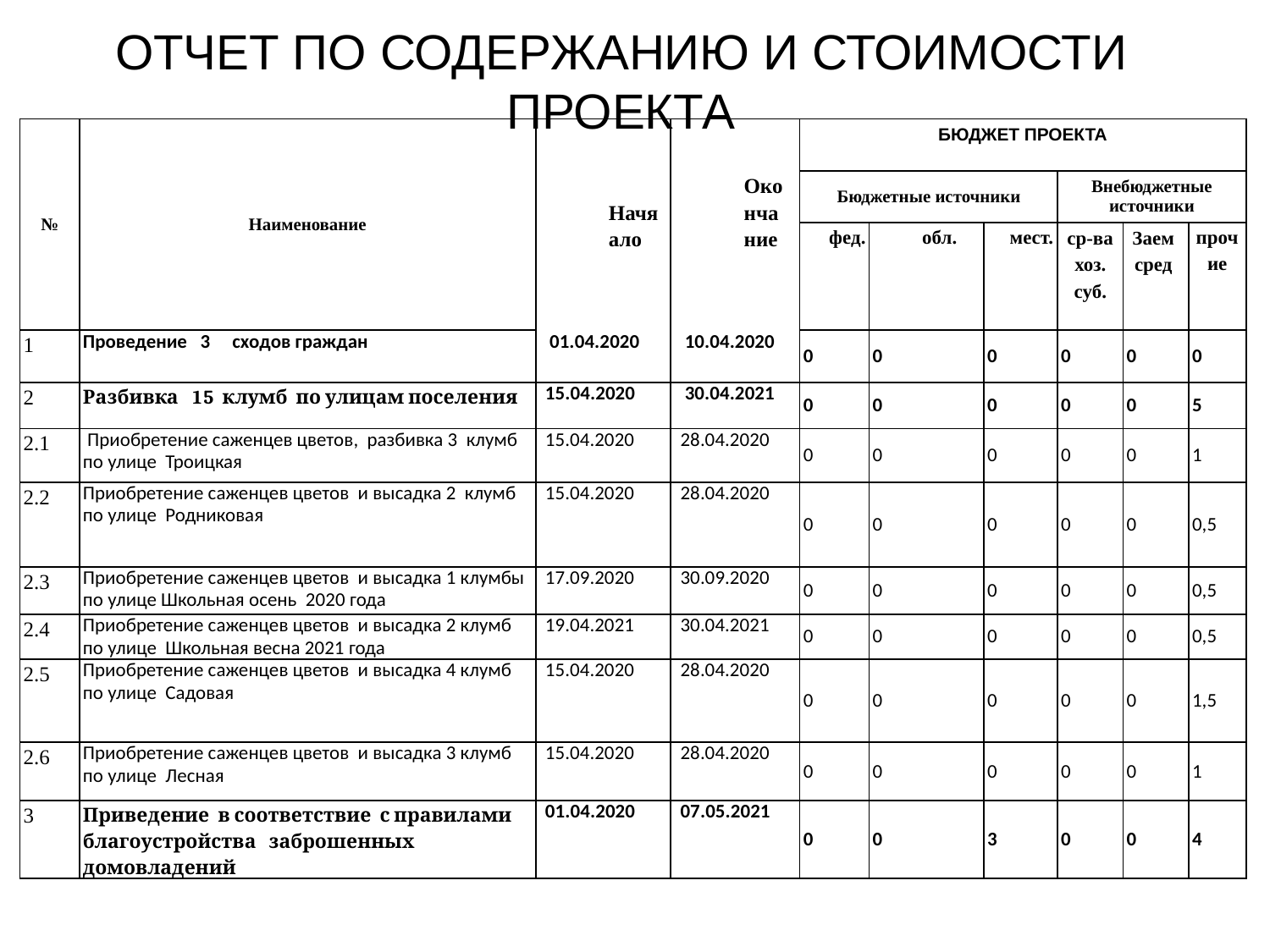

# ОТЧЕТ ПО СОДЕРЖАНИЮ И СТОИМОСТИ ПРОЕКТА
| № | Наименование | Начяало | Окончание | БЮДЖЕТ ПРОЕКТА |  |  |  |  |  |
| --- | --- | --- | --- | --- | --- | --- | --- | --- | --- |
|  |  |  |  | Бюджетные источники |  |  | Внебюджетные источники |  |  |
|  |  |  |  | фед. | обл. | мест. | ср-ва хоз. суб. | Заем сред | прочие |
| 1 | Проведение 3 сходов граждан | 01.04.2020 | 10.04.2020 | 0 | 0 | 0 | 0 | 0 | 0 |
| 2 | Разбивка 15 клумб по улицам поселения | 15.04.2020 | 30.04.2021 | 0 | 0 | 0 | 0 | 0 | 5 |
| 2.1 | Приобретение саженцев цветов, разбивка 3 клумб по улице Троицкая | 15.04.2020 | 28.04.2020 | 0 | 0 | 0 | 0 | 0 | 1 |
| 2.2 | Приобретение саженцев цветов и высадка 2 клумб по улице Родниковая | 15.04.2020 | 28.04.2020 | 0 | 0 | 0 | 0 | 0 | 0,5 |
| 2.3 | Приобретение саженцев цветов и высадка 1 клумбы по улице Школьная осень 2020 года | 17.09.2020 | 30.09.2020 | 0 | 0 | 0 | 0 | 0 | 0,5 |
| 2.4 | Приобретение саженцев цветов и высадка 2 клумб по улице Школьная весна 2021 года | 19.04.2021 | 30.04.2021 | 0 | 0 | 0 | 0 | 0 | 0,5 |
| 2.5 | Приобретение саженцев цветов и высадка 4 клумб по улице Садовая | 15.04.2020 | 28.04.2020 | 0 | 0 | 0 | 0 | 0 | 1,5 |
| 2.6 | Приобретение саженцев цветов и высадка 3 клумб по улице Лесная | 15.04.2020 | 28.04.2020 | 0 | 0 | 0 | 0 | 0 | 1 |
| 3 | Приведение в соответствие с правилами благоустройства заброшенных домовладений | 01.04.2020 | 07.05.2021 | 0 | 0 | 3 | 0 | 0 | 4 |